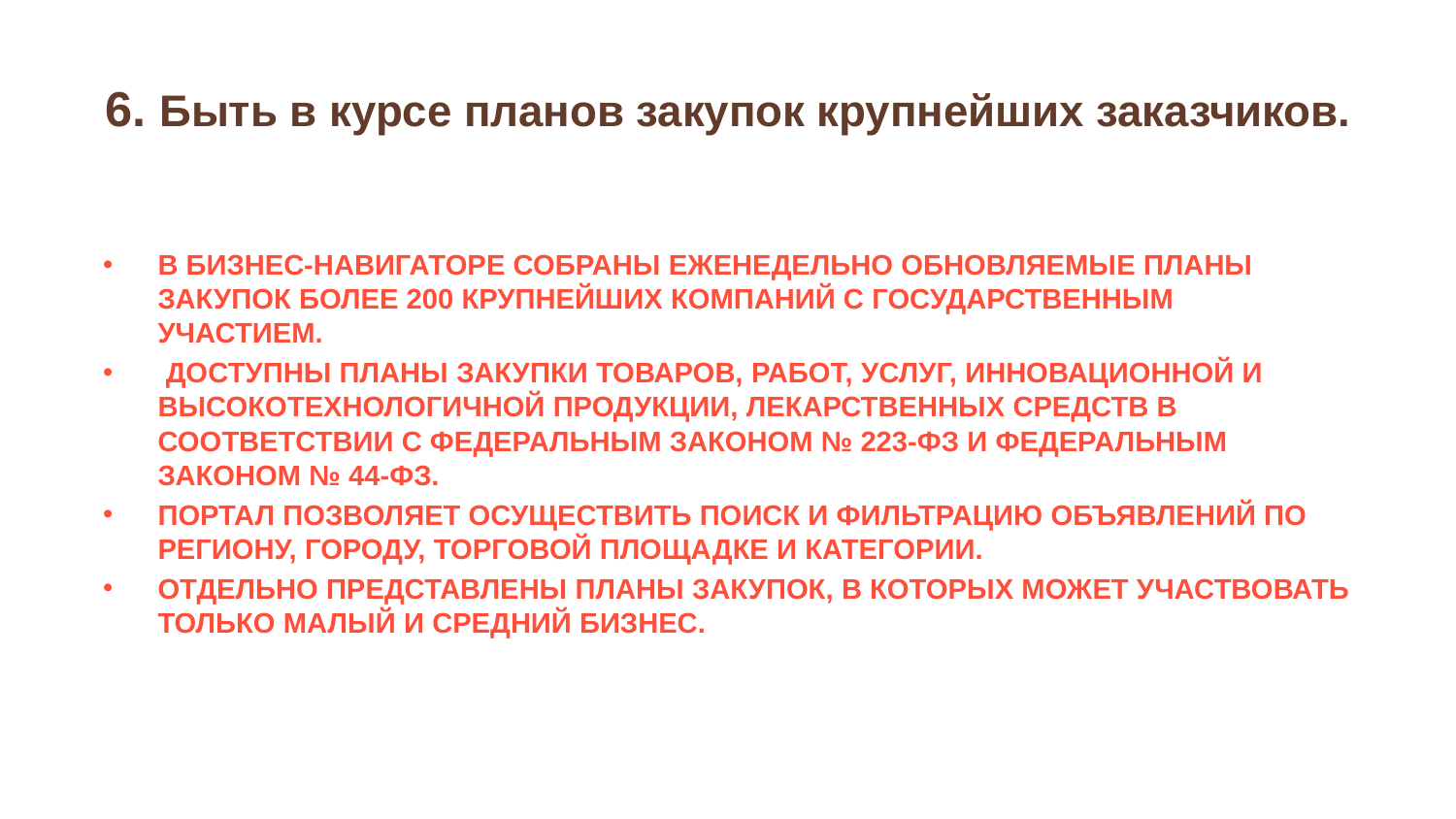

# 6. Быть в курсе планов закупок крупнейших заказчиков.
В Бизнес-навигаторе собраны еженедельно обновляемые планы закупок более 200 крупнейших компаний с государственным участием.
 Доступны планы закупки товаров, работ, услуг, инновационной и высокотехнологичной продукции, лекарственных средств в соответствии с Федеральным законом № 223-ФЗ и Федеральным законом № 44-ФЗ.
Портал позволяет осуществить поиск и фильтрацию объявлений по региону, городу, торговой площадке и категории.
Отдельно представлены планы закупок, в которых может участвовать только малый и средний бизнес.